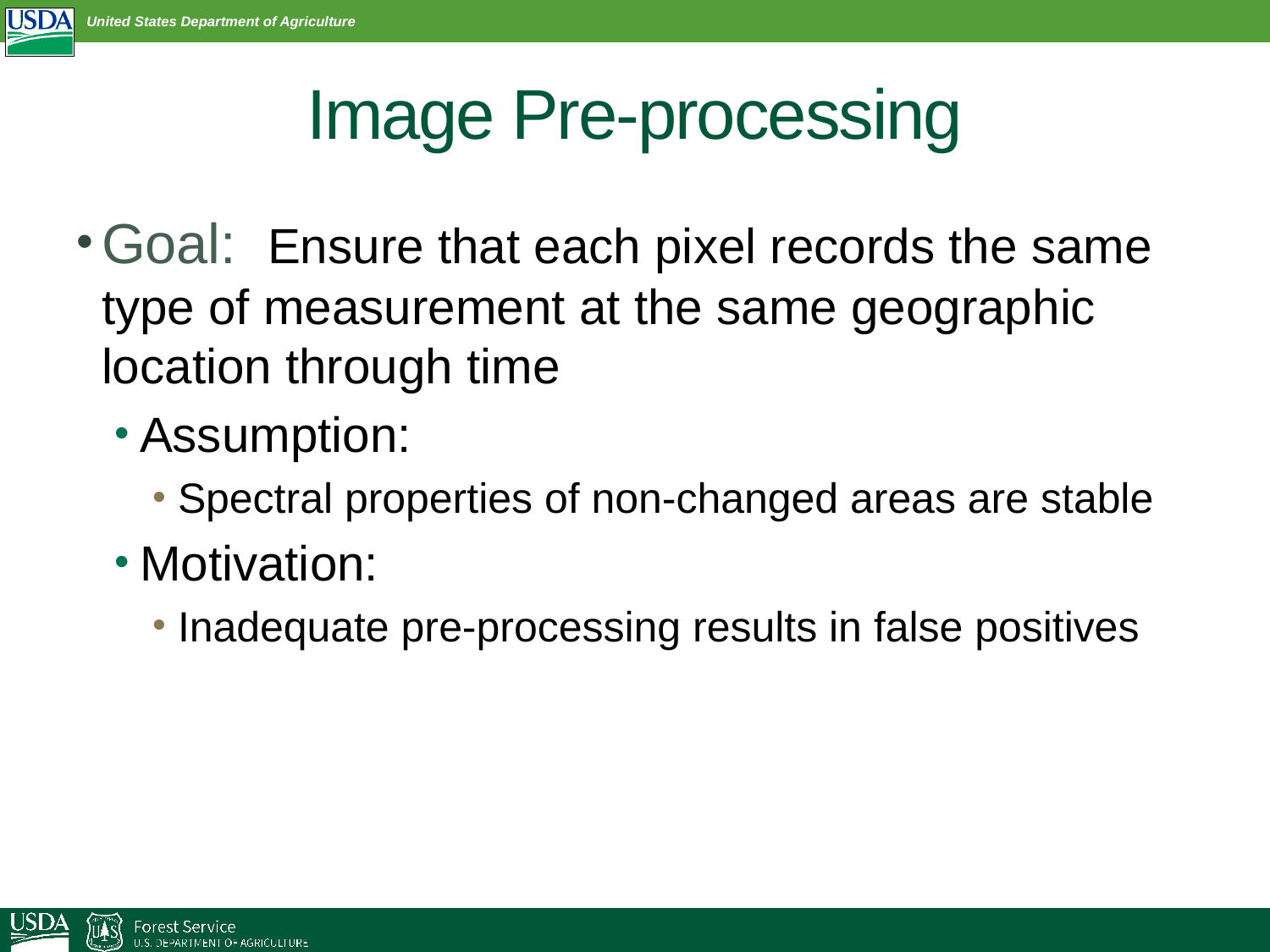

# Image Pre-processing
Goal:  Ensure that each pixel records the same type of measurement at the same geographic location through time
Assumption:
Spectral properties of non-changed areas are stable
Motivation:
Inadequate pre-processing results in false positives